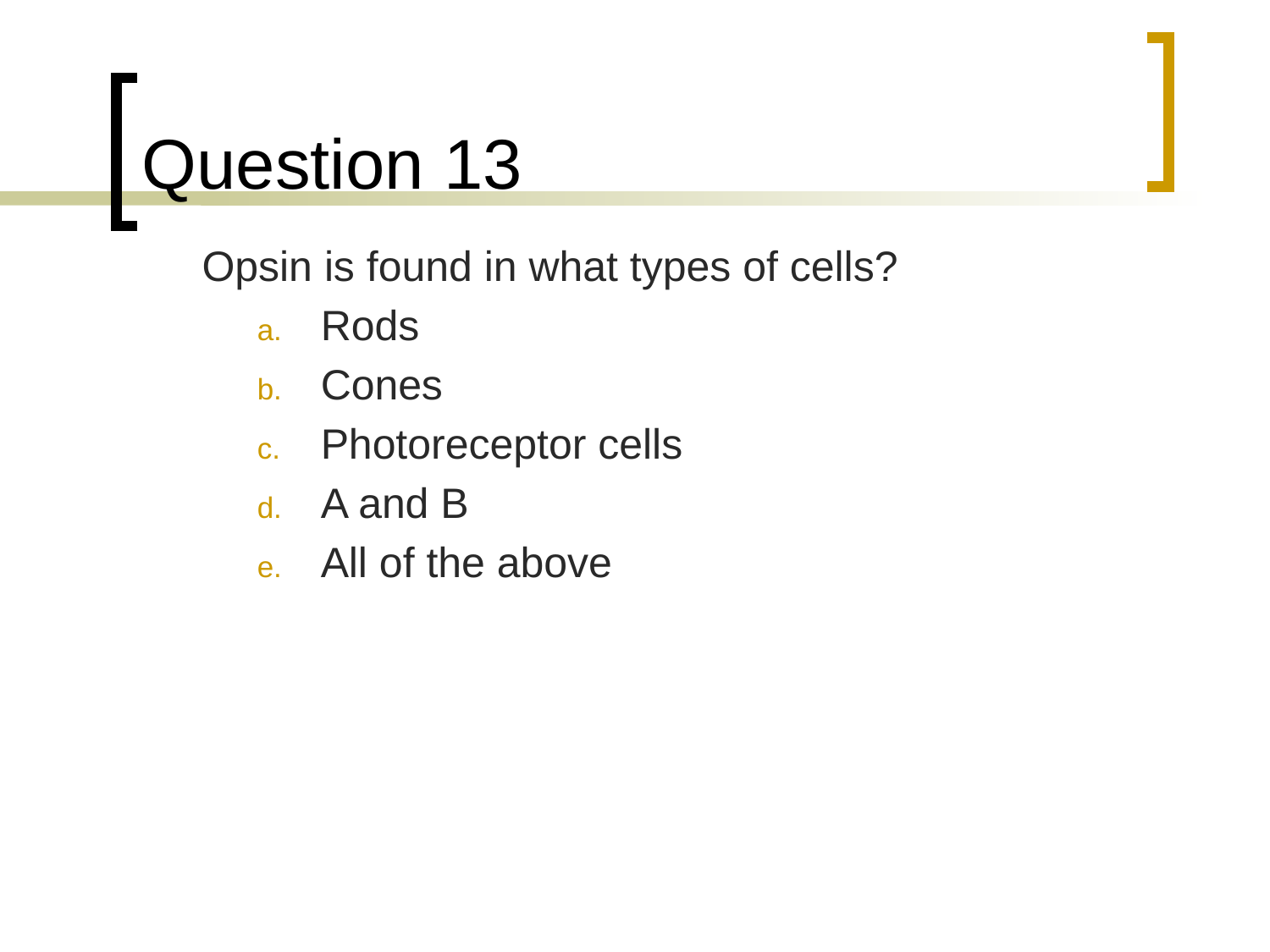

# Question 13
	Opsin is found in what types of cells?
Rods
Cones
Photoreceptor cells
A and B
All of the above